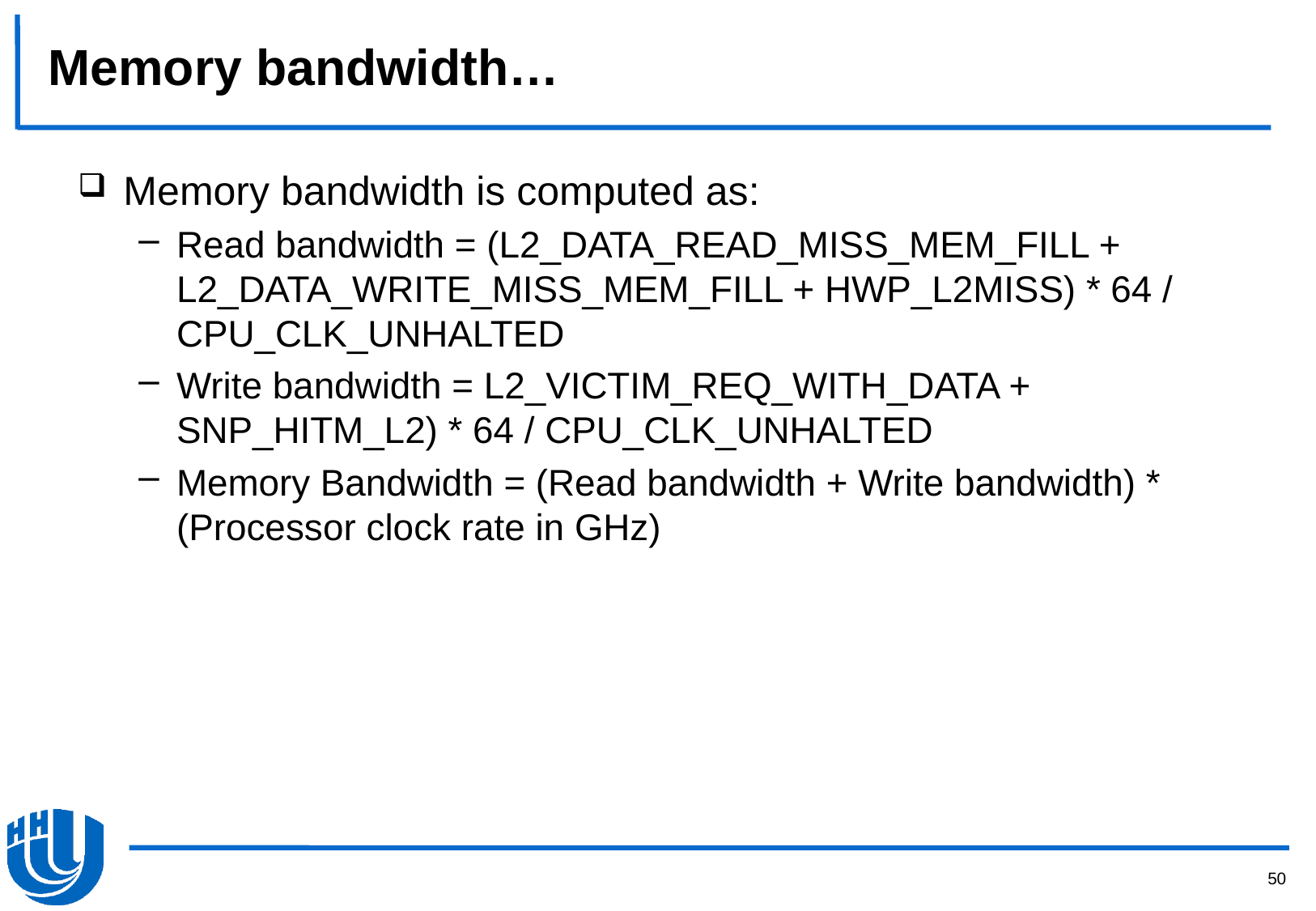

# Memory bandwidth…
Memory bandwidth is computed as:
Read bandwidth = (L2_DATA_READ_MISS_MEM_FILL + L2_DATA_WRITE_MISS_MEM_FILL + HWP_L2MISS) * 64 / CPU_CLK_UNHALTED
Write bandwidth = L2_VICTIM_REQ_WITH_DATA + SNP_HITM_L2) * 64 / CPU_CLK_UNHALTED
Memory Bandwidth = (Read bandwidth + Write bandwidth) * (Processor clock rate in GHz)
50